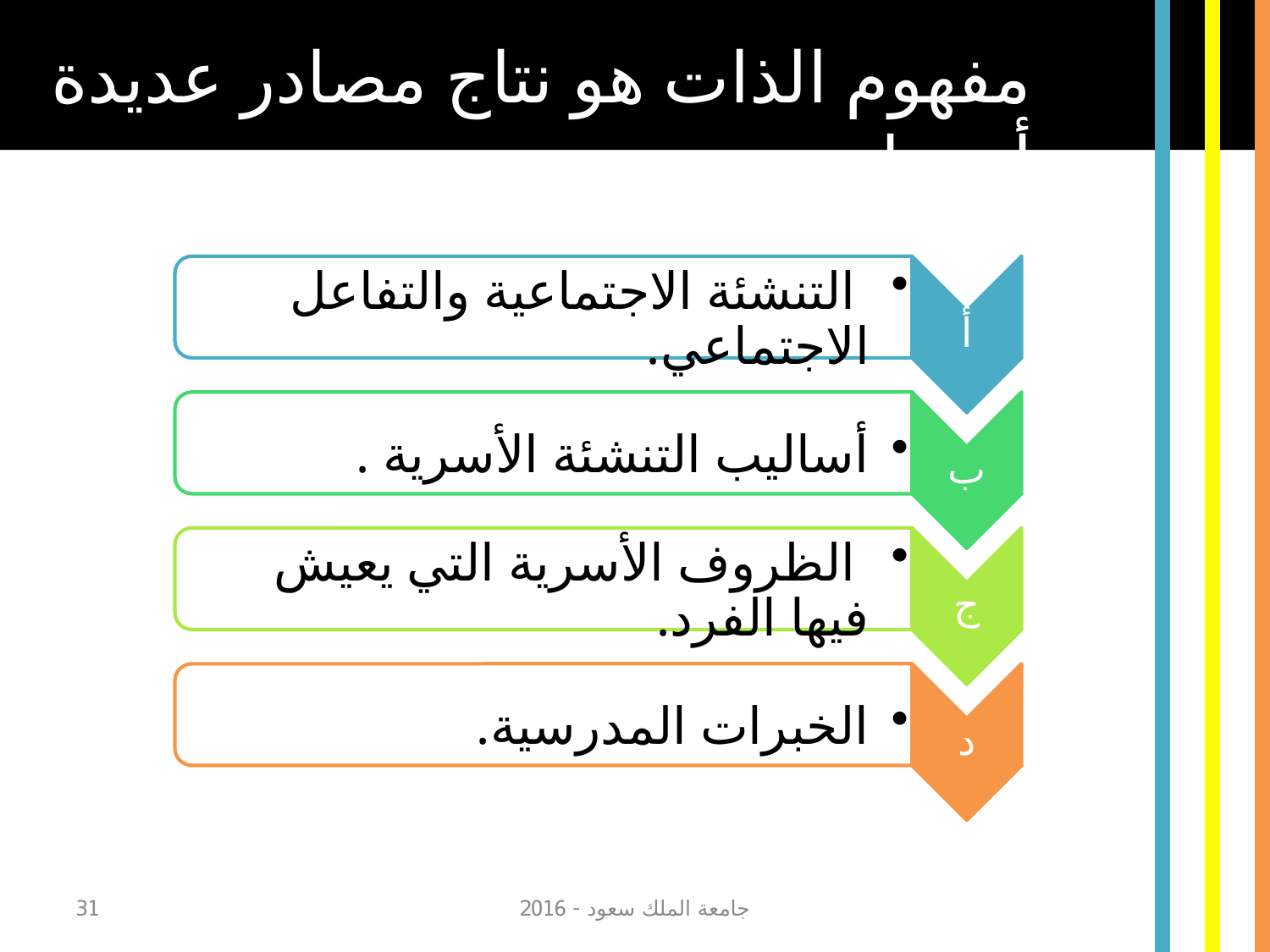

مفهوم الذات هو نتاج مصادر عديدة أهمها
أ
 التنشئة الاجتماعية والتفاعل الاجتماعي.
ب
أساليب التنشئة الأسرية .
ج
 الظروف الأسرية التي يعيش فيها الفرد.
د
الخبرات المدرسية.
31
جامعة الملك سعود - 2016